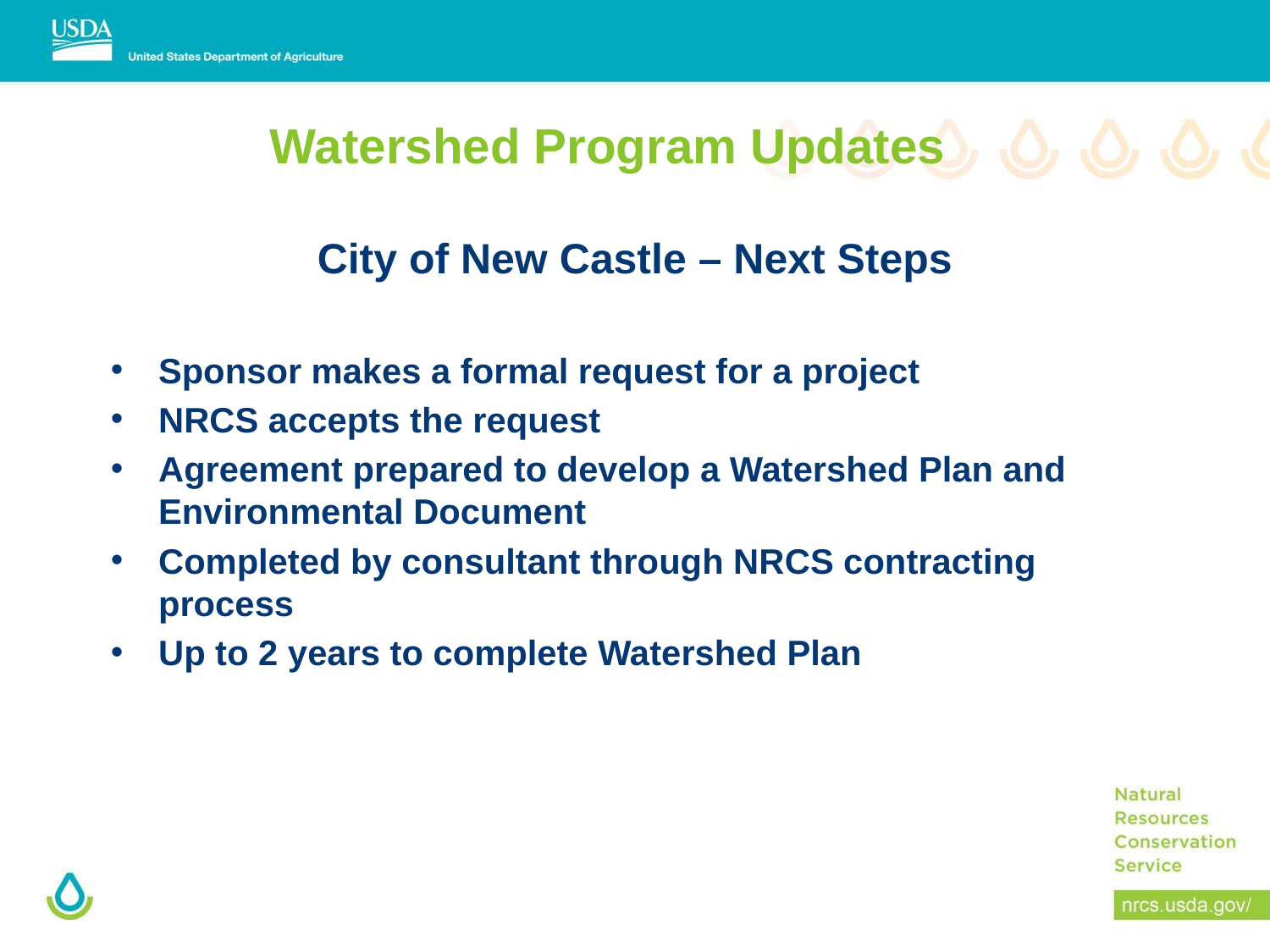

# Watershed Program Updates
City of New Castle – Next Steps

Sponsor makes a formal request for a project
NRCS accepts the request
Agreement prepared to develop a Watershed Plan and Environmental Document
Completed by consultant through NRCS contracting process
Up to 2 years to complete Watershed Plan